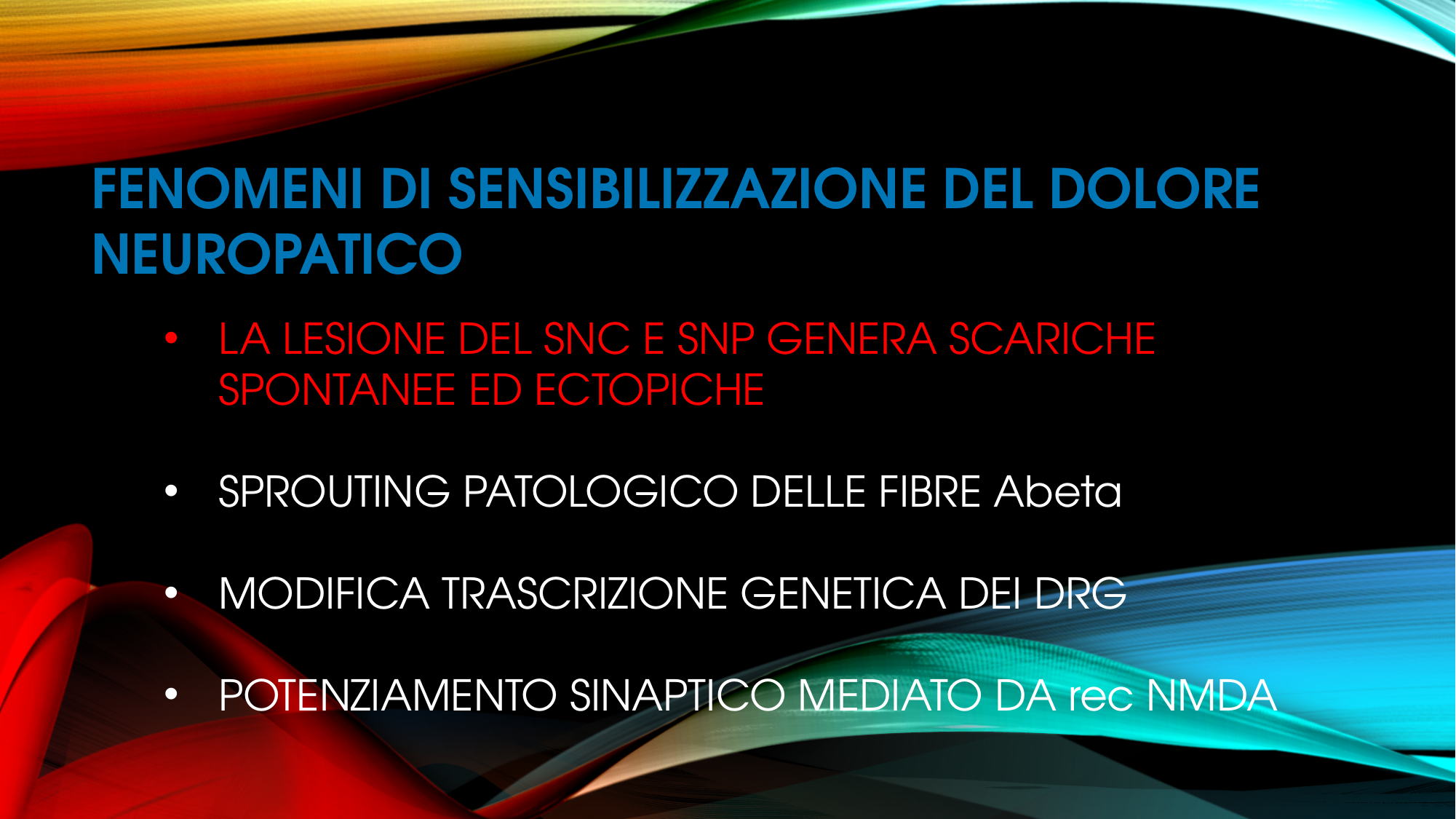

FENOMENI DI SENSIBILIZZAZIONE DEL DOLORE NEUROPATICO
LA LESIONE DEL SNC E SNP GENERA SCARICHE SPONTANEE ED ECTOPICHE

SPROUTING PATOLOGICO DELLE FIBRE Abeta

MODIFICA TRASCRIZIONE GENETICA DEI DRG

POTENZIAMENTO SINAPTICO MEDIATO DA rec NMDA